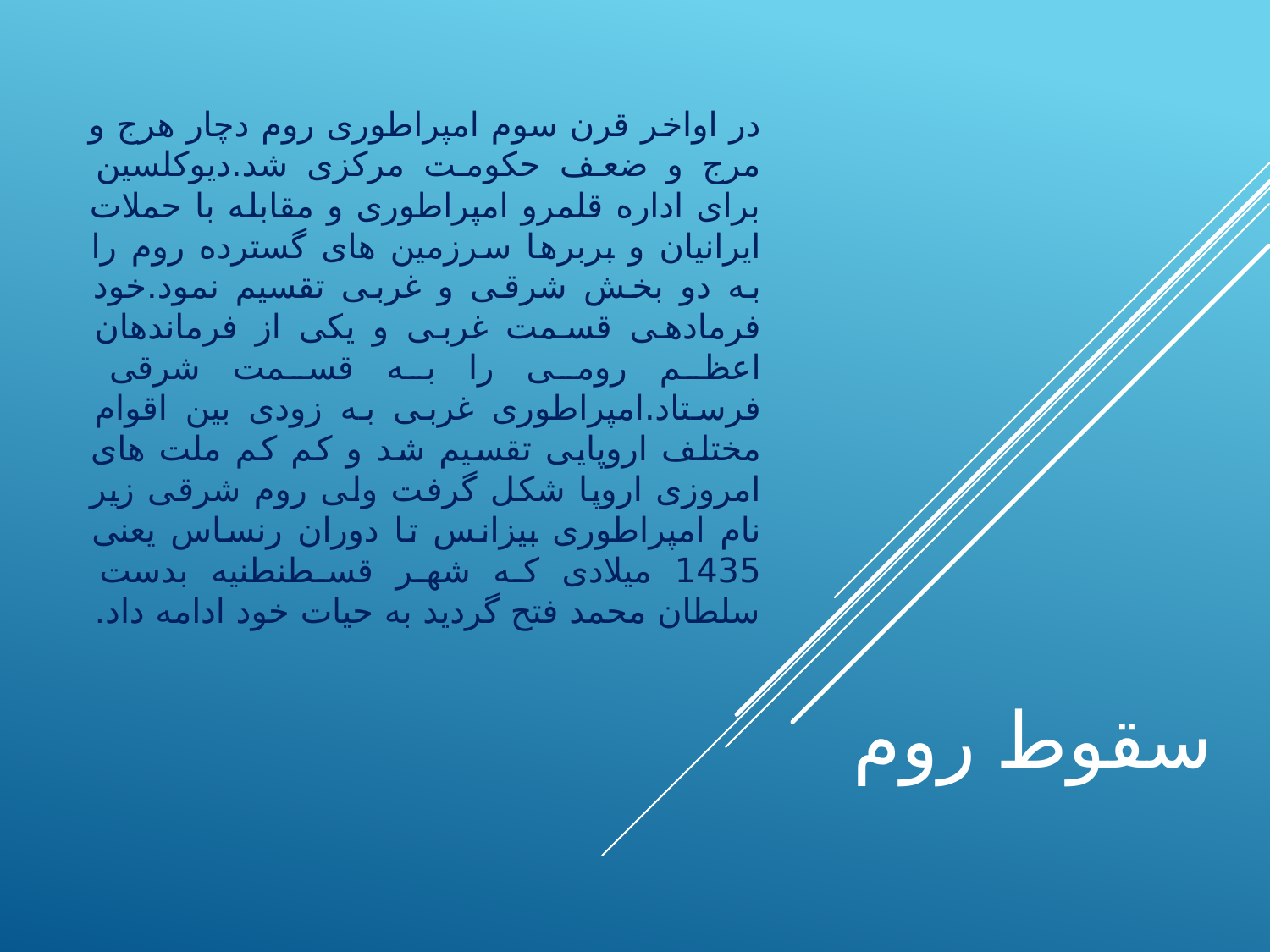

در اواخر قرن سوم امپراطوری روم دچار هرج و مرج و ضعف حکومت مرکزی شد.دیوکلسین برای اداره قلمرو امپراطوری و مقابله با حملات ایرانیان و بربرها سرزمین های گسترده روم را به دو بخش شرقی و غربی تقسیم نمود.خود فرمادهی قسمت غربی و یکی از فرماندهان اعظم رومی را به قسمت شرقی فرستاد.امپراطوری غربی به زودی بین اقوام مختلف اروپایی تقسیم شد و کم کم ملت های امروزی اروپا شکل گرفت ولی روم شرقی زیر نام امپراطوری بیزانس تا دوران رنساس یعنی 1435 میلادی که شهر قسطنطنیه بدست سلطان محمد فتح گردید به حیات خود ادامه داد.

# سقوط روم